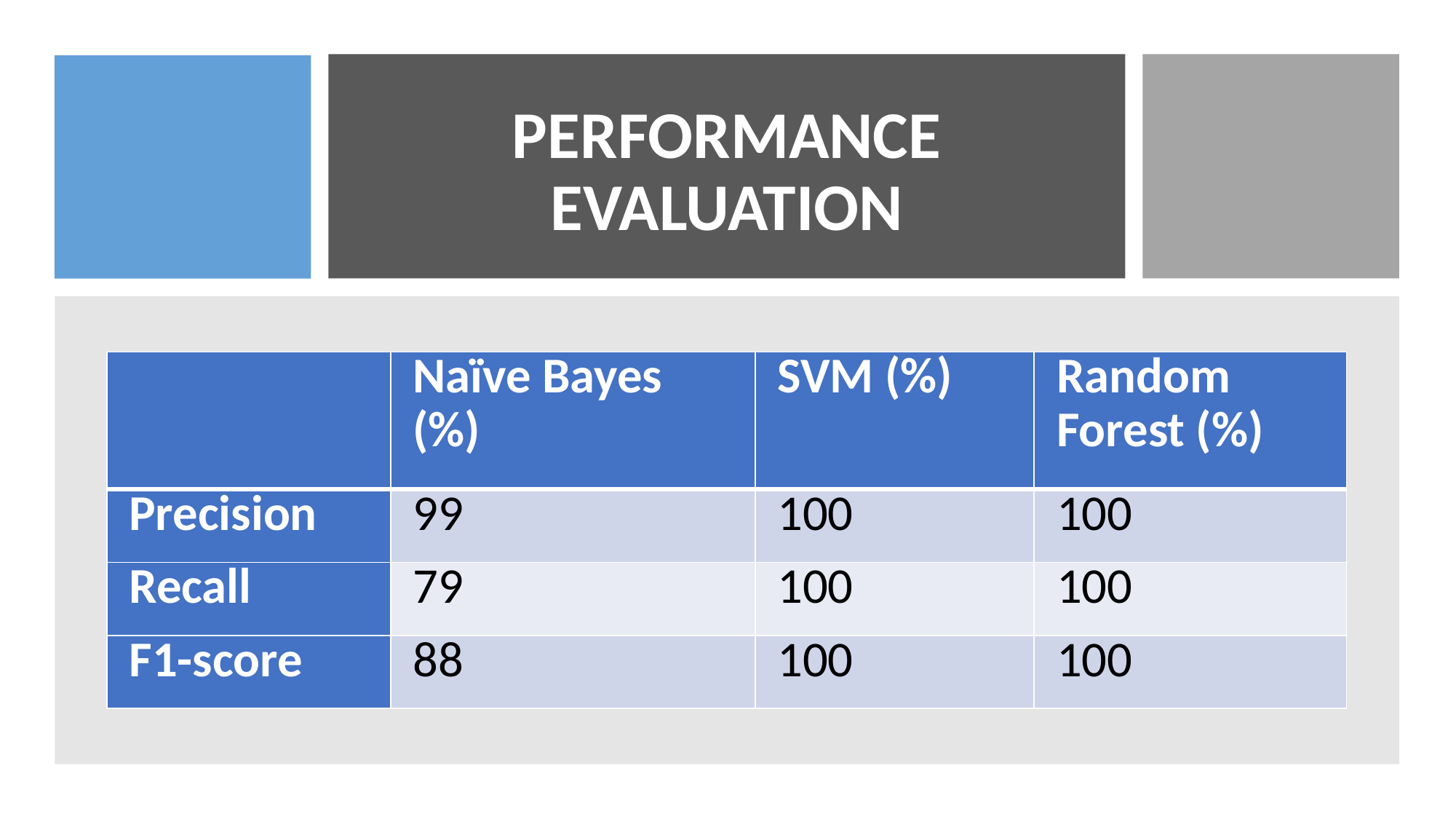

# PERFORMANCE EVALUATION

|  | Naïve Bayes (%) | SVM (%) | Random Forest (%) |
| --- | --- | --- | --- |
| Precision | 99 | 100 | 100 |
| Recall | 79 | 100 | 100 |
| F1-score | 88 | 100 | 100 |